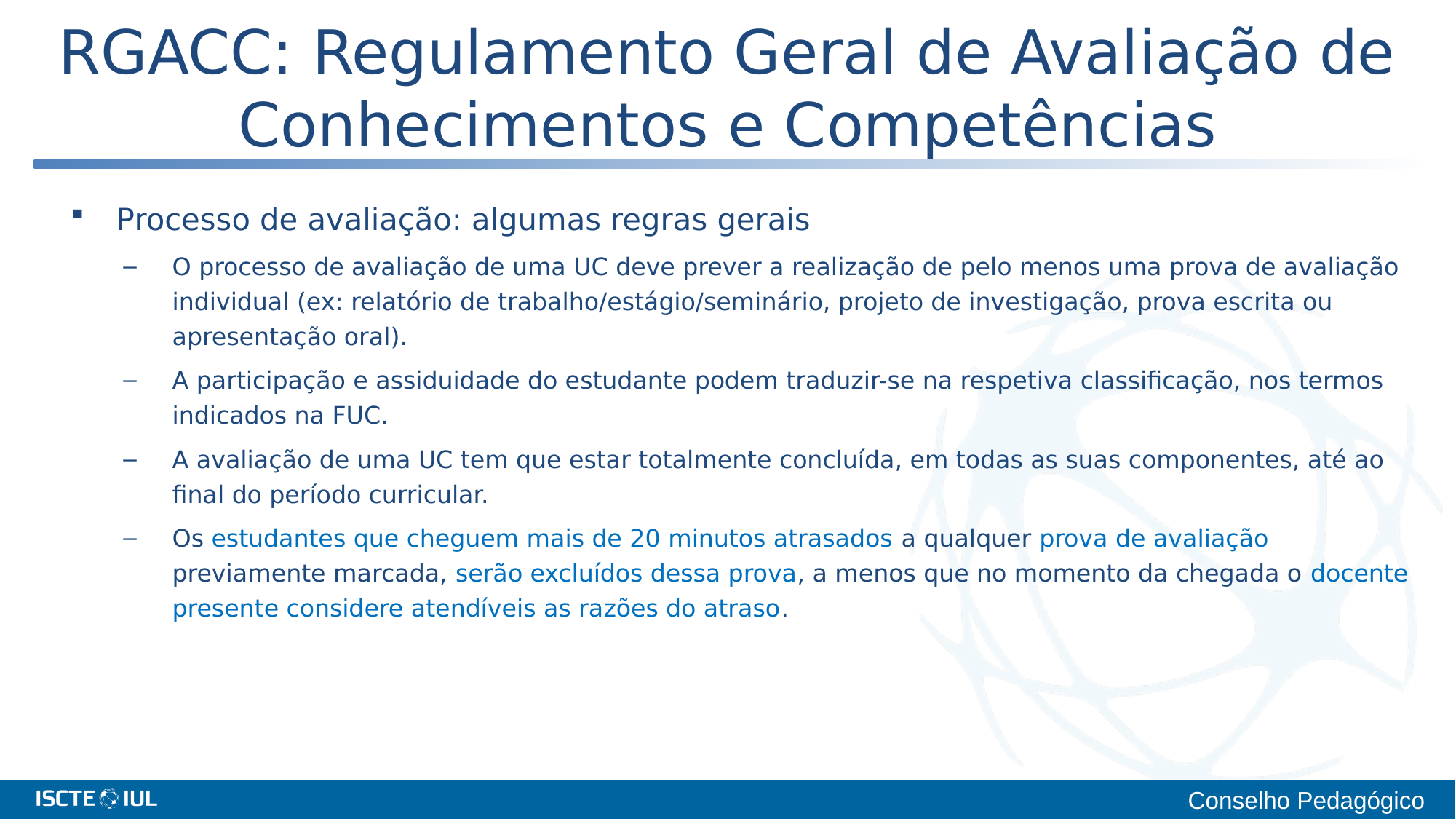

# RGACC: Regulamento Geral de Avaliação de Conhecimentos e Competências
Processo de avaliação: algumas regras gerais
O processo de avaliação de uma UC deve prever a realização de pelo menos uma prova de avaliação individual (ex: relatório de trabalho/estágio/seminário, projeto de investigação, prova escrita ou apresentação oral).
A participação e assiduidade do estudante podem traduzir-se na respetiva classificação, nos termos indicados na FUC.
A avaliação de uma UC tem que estar totalmente concluída, em todas as suas componentes, até ao final do período curricular.
Os estudantes que cheguem mais de 20 minutos atrasados a qualquer prova de avaliação previamente marcada, serão excluídos dessa prova, a menos que no momento da chegada o docente presente considere atendíveis as razões do atraso.